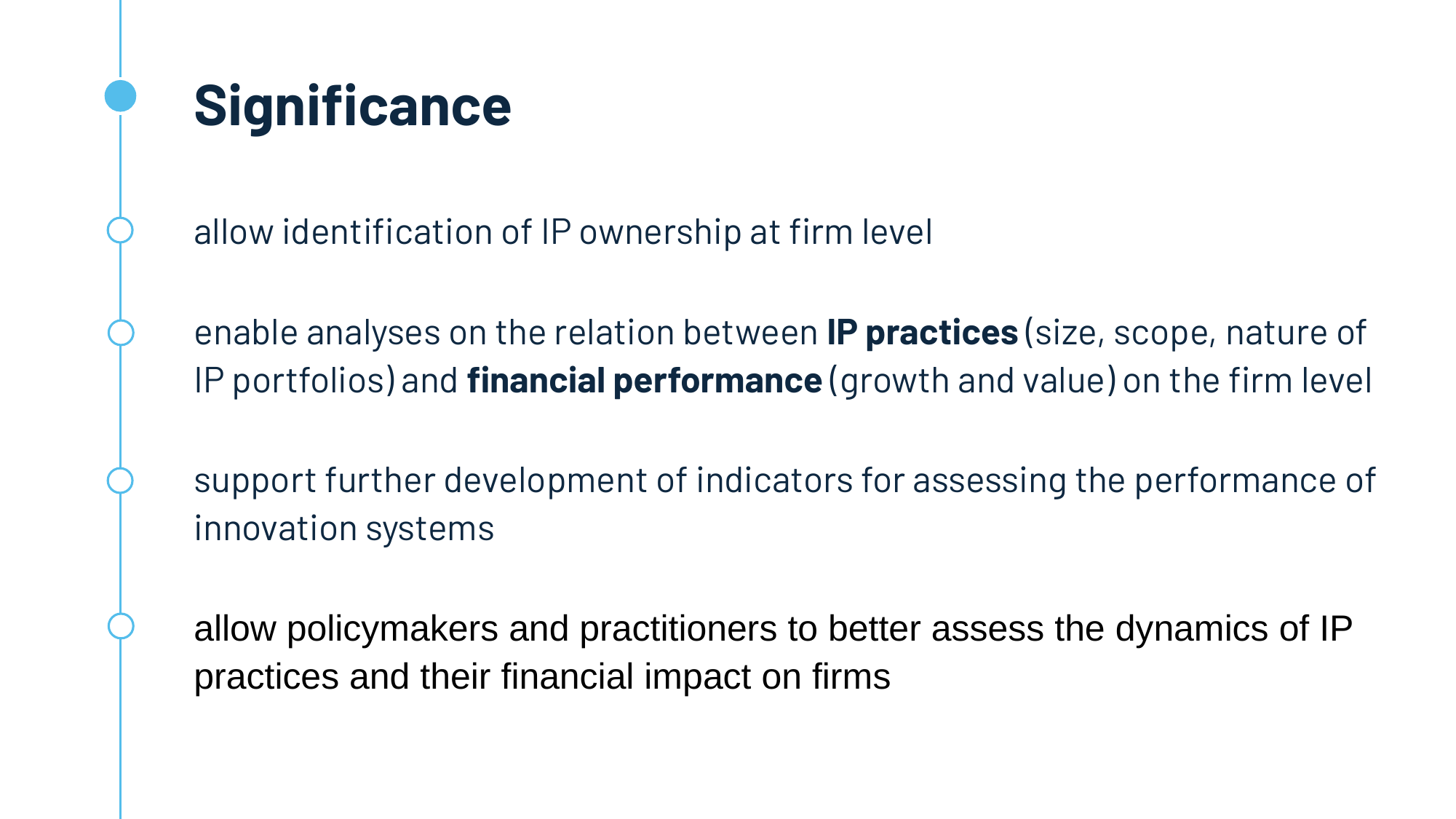

Significance

allow identification of IP ownership at firm level

enable analyses on the relation between IP practices (size, scope, nature of IP portfolios) and financial performance (growth and value) on the firm level

support further development of indicators for assessing the performance of innovation systems

allow policymakers and practitioners to better assess the dynamics of IP practices and their financial impact on firms